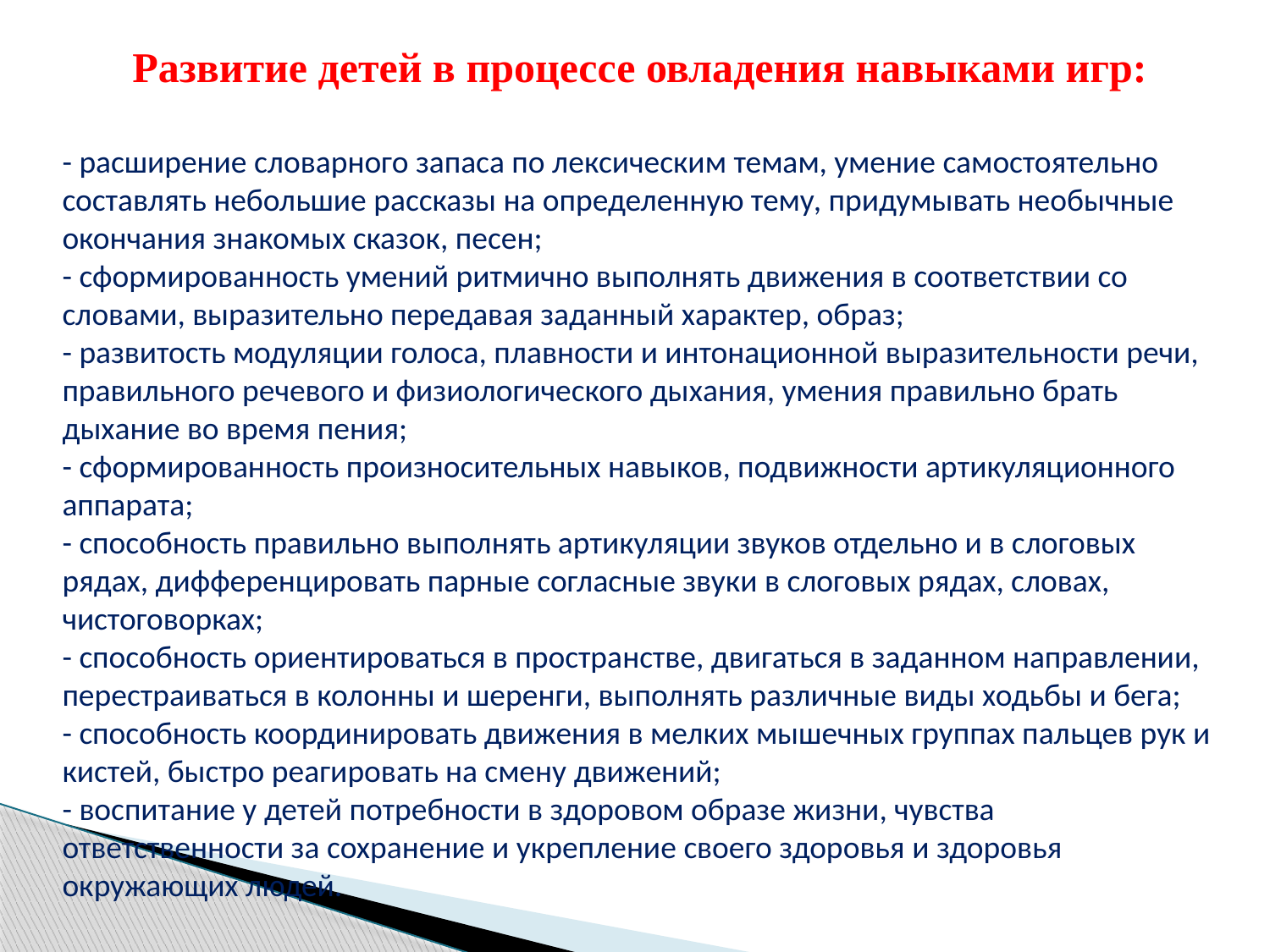

Развитие детей в процессе овладения навыками игр:

- расширение словарного запаса по лексическим темам, умение самостоятельно составлять небольшие рассказы на определенную тему, придумывать необычные окончания знакомых сказок, песен;
- сформированность умений ритмично выполнять движения в соответствии со словами, выразительно передавая заданный характер, образ;
- развитость модуляции голоса, плавности и интонационной выразительности речи, правильного речевого и физиологического дыхания, умения правильно брать дыхание во время пения;
- сформированность произносительных навыков, подвижности артикуляционного аппарата;
- способность правильно выполнять артикуляции звуков отдельно и в слоговых рядах, дифференцировать парные согласные звуки в слоговых рядах, словах, чистоговорках;
- способность ориентироваться в пространстве, двигаться в заданном направлении, перестраиваться в колонны и шеренги, выполнять различные виды ходьбы и бега;
- способность координировать движения в мелких мышечных группах пальцев рук и кистей, быстро реагировать на смену движений;
- воспитание у детей потребности в здоровом образе жизни, чувства ответственности за сохранение и укрепление своего здоровья и здоровья окружающих людей.